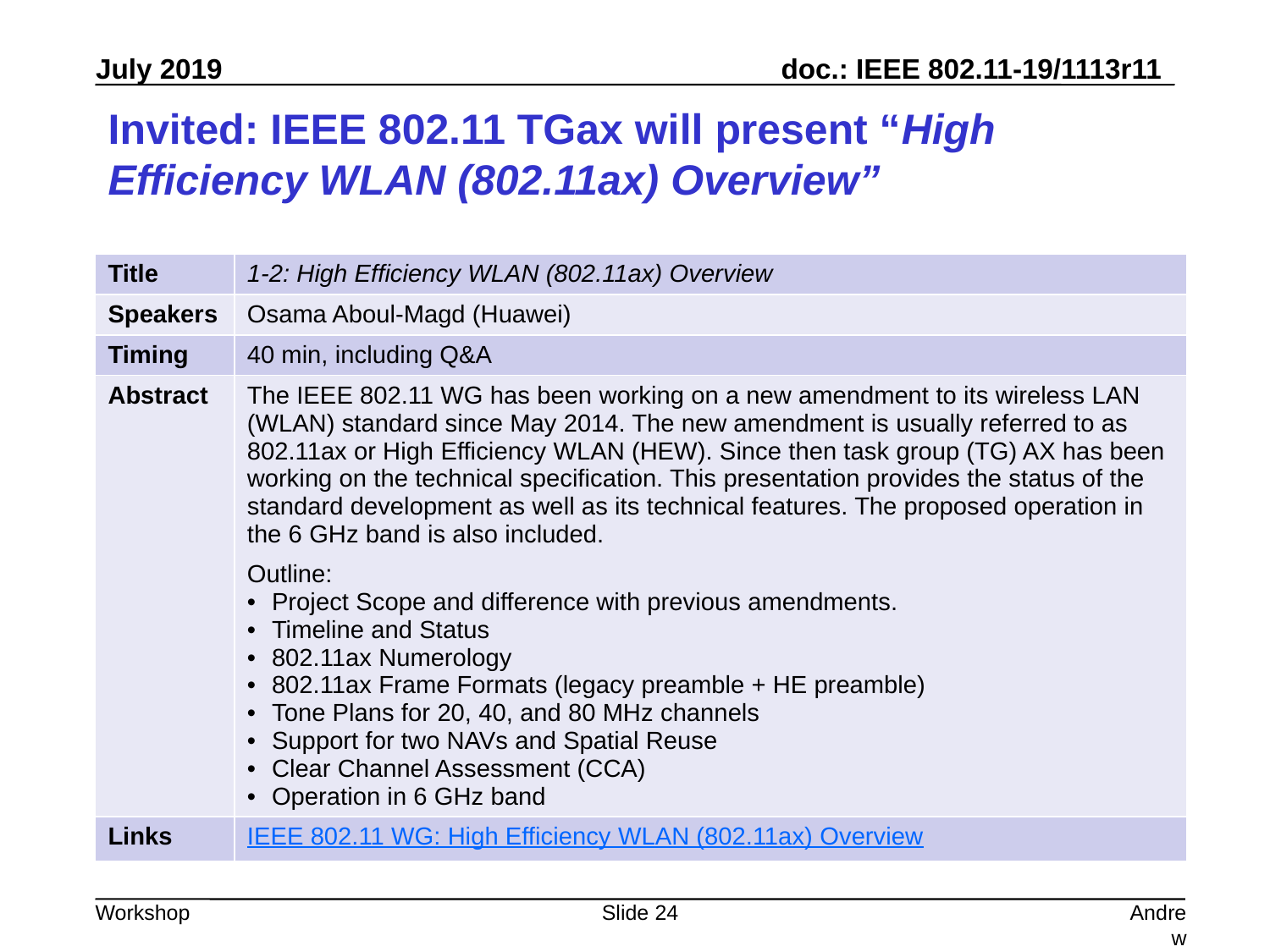

# Invited: IEEE 802.11 TGax will present “High Efficiency WLAN (802.11ax) Overview”
| Title | 1-2: High Efficiency WLAN (802.11ax) Overview |
| --- | --- |
| Speakers | Osama Aboul-Magd (Huawei) |
| Timing | 40 min, including Q&A |
| Abstract | The IEEE 802.11 WG has been working on a new amendment to its wireless LAN (WLAN) standard since May 2014. The new amendment is usually referred to as 802.11ax or High Efficiency WLAN (HEW). Since then task group (TG) AX has been working on the technical specification. This presentation provides the status of the standard development as well as its technical features. The proposed operation in the 6 GHz band is also included. Outline: • Project Scope and difference with previous amendments. • Timeline and Status • 802.11ax Numerology • 802.11ax Frame Formats (legacy preamble + HE preamble) • Tone Plans for 20, 40, and 80 MHz channels • Support for two NAVs and Spatial Reuse • Clear Channel Assessment (CCA) • Operation in 6 GHz band |
| Links | IEEE 802.11 WG: High Efficiency WLAN (802.11ax) Overview |
Slide 24
Andrew Myles, Cisco